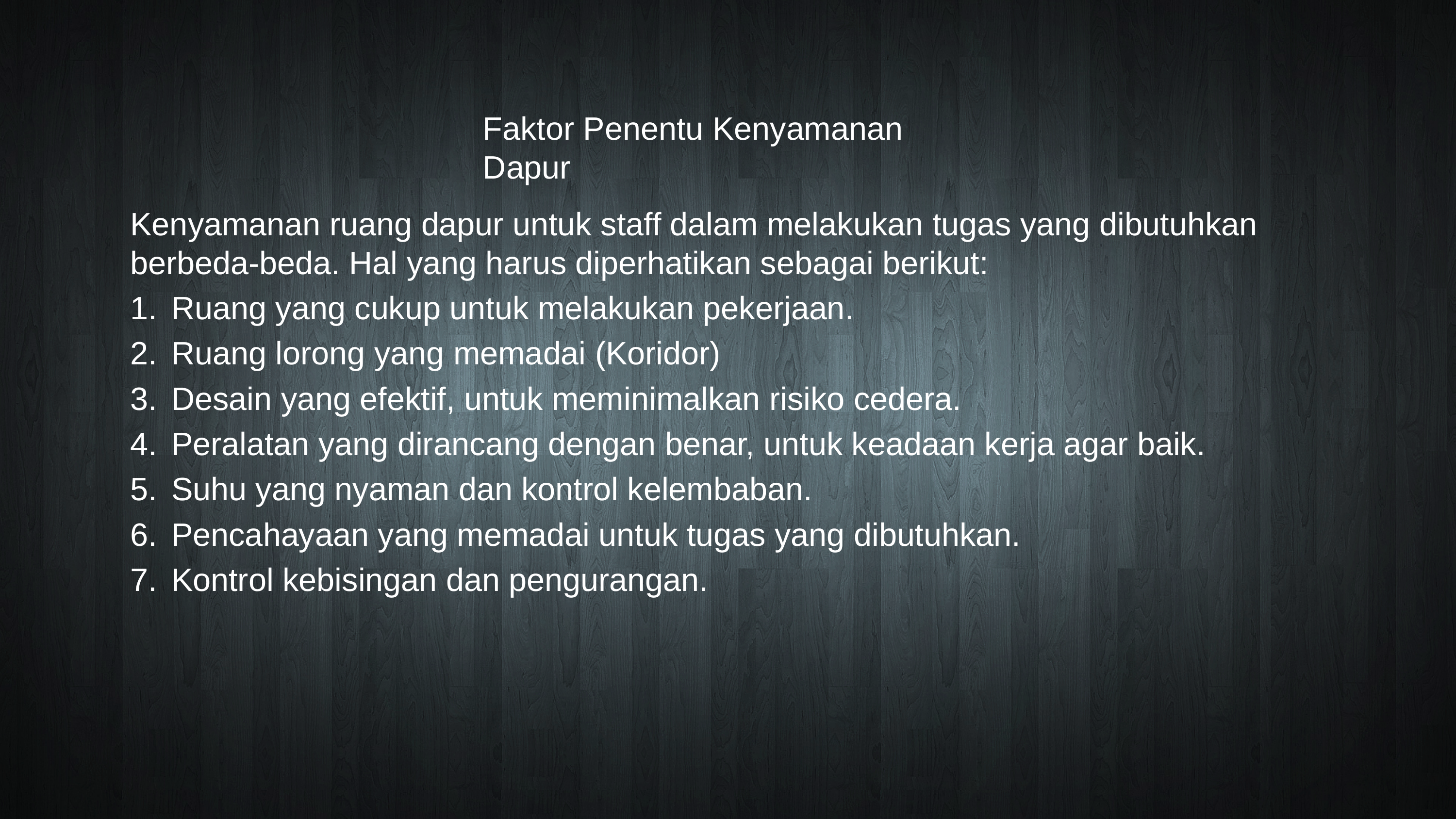

Faktor Penentu Kenyamanan Dapur
Kenyamanan ruang dapur untuk staff dalam melakukan tugas yang dibutuhkan berbeda-beda. Hal yang harus diperhatikan sebagai berikut:
Ruang yang cukup untuk melakukan pekerjaan.
Ruang lorong yang memadai (Koridor)
Desain yang efektif, untuk meminimalkan risiko cedera.
Peralatan yang dirancang dengan benar, untuk keadaan kerja agar baik.
Suhu yang nyaman dan kontrol kelembaban.
Pencahayaan yang memadai untuk tugas yang dibutuhkan.
Kontrol kebisingan dan pengurangan.